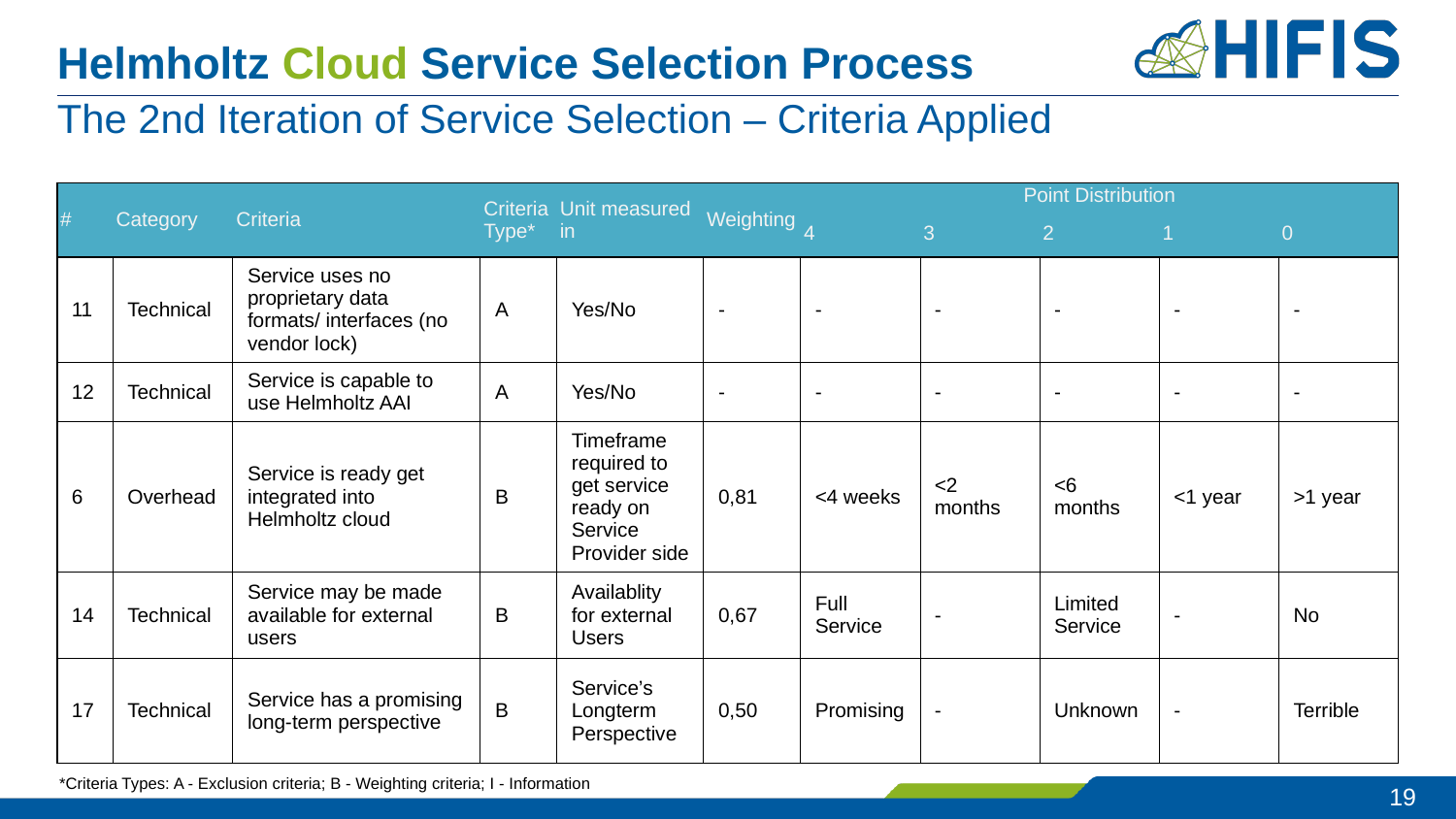

# Helmholtz Cloud Service Selection Process
The 2nd Iteration of Service Selection – Criteria Applied
| # | Category | Criteria | Criteria Type\* | Unit measured in | Weighting | Point Distribution |  |  |  |  |
| --- | --- | --- | --- | --- | --- | --- | --- | --- | --- | --- |
|  |  |  |  |  |  | 4 | 3 | 2 | 1 | 0 |
| 11 | Technical | Service uses no proprietary data formats/ interfaces (no vendor lock) | A | Yes/No | - | - | - | - | - | - |
| 12 | Technical | Service is capable to use Helmholtz AAI | A | Yes/No | - | - | - | - | - | - |
| 6 | Overhead | Service is ready get integrated into Helmholtz cloud | B | Timeframe required to get service ready on Service Provider side | 0,81 | <4 weeks | <2 months | <6 months | <1 year | >1 year |
| 14 | Technical | Service may be made available for external users | B | Availablity for external Users | 0,67 | Full Service | - | Limited Service | - | No |
| 17 | Technical | Service has a promising long-term perspective | B | Service’s Longterm Perspective | 0,50 | Promising | - | Unknown | - | Terrible |
*Criteria Types: A - Exclusion criteria; B - Weighting criteria; I - Information